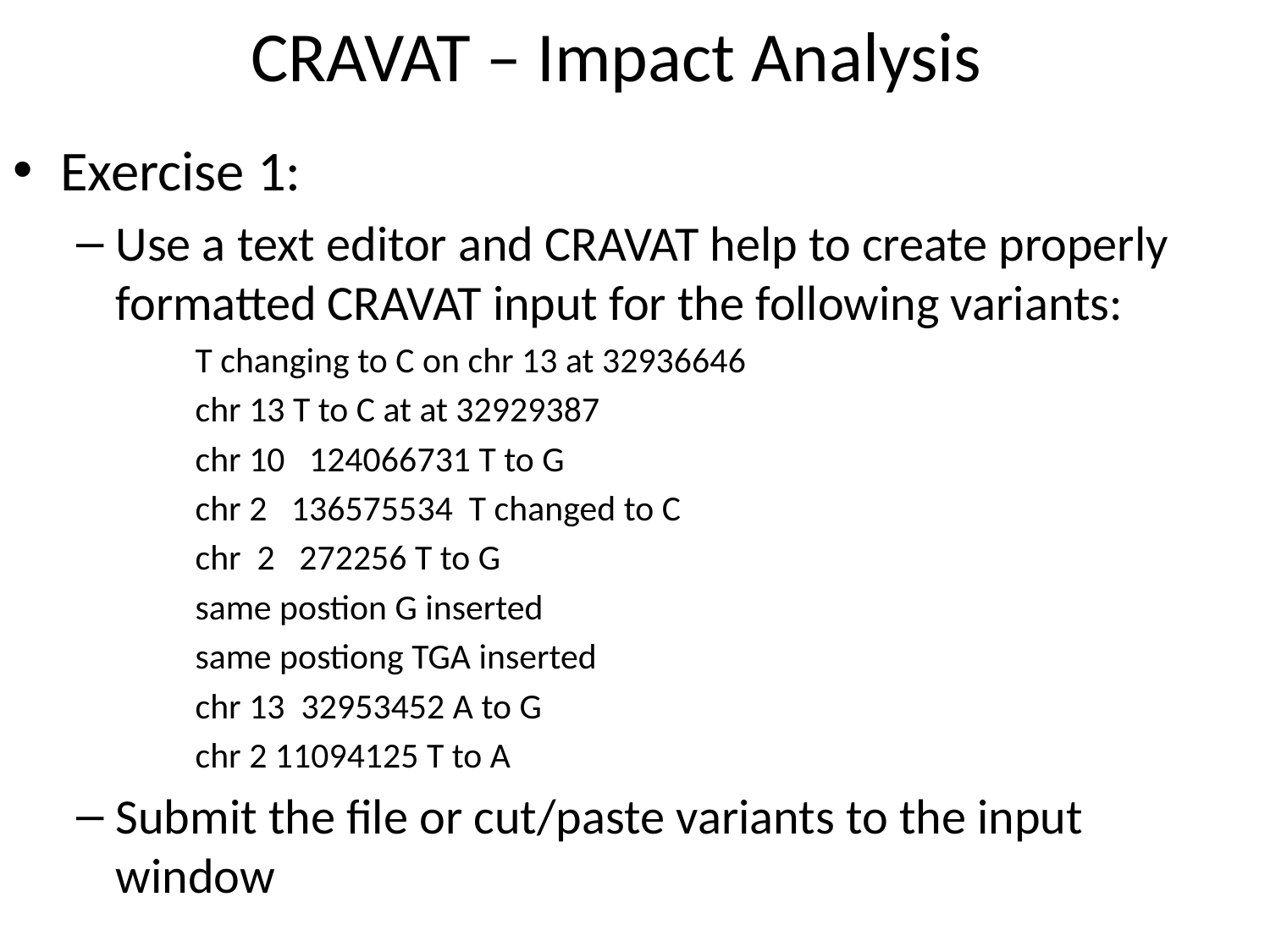

# CRAVAT – Impact Analysis

Exercise 1:
Use a text editor and CRAVAT help to create properly formatted CRAVAT input for the following variants:
T changing to C on chr 13 at 32936646
chr 13 T to C at at 32929387
chr 10   124066731 T to G
chr 2   136575534  T changed to C
chr  2   272256 T to G
same postion G inserted
same postiong TGA inserted
chr 13  32953452 A to G
chr 2 11094125 T to A
Submit the file or cut/paste variants to the input window